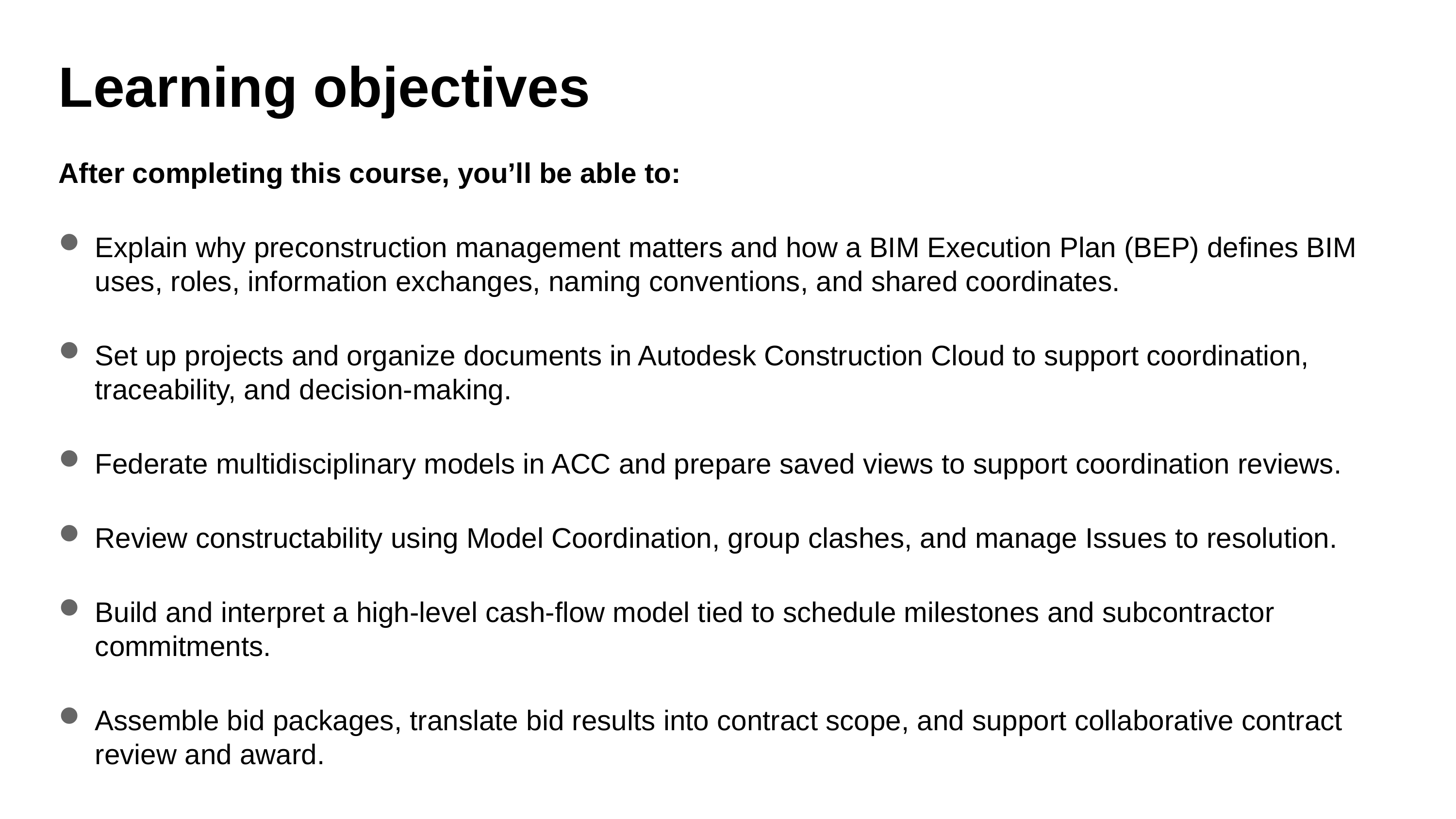

# Learning objectives
After completing this course, you’ll be able to:
Explain why preconstruction management matters and how a BIM Execution Plan (BEP) defines BIM uses, roles, information exchanges, naming conventions, and shared coordinates.
Set up projects and organize documents in Autodesk Construction Cloud to support coordination, traceability, and decision-making.
Federate multidisciplinary models in ACC and prepare saved views to support coordination reviews.
Review constructability using Model Coordination, group clashes, and manage Issues to resolution.
Build and interpret a high-level cash-flow model tied to schedule milestones and subcontractor commitments.
Assemble bid packages, translate bid results into contract scope, and support collaborative contract review and award.